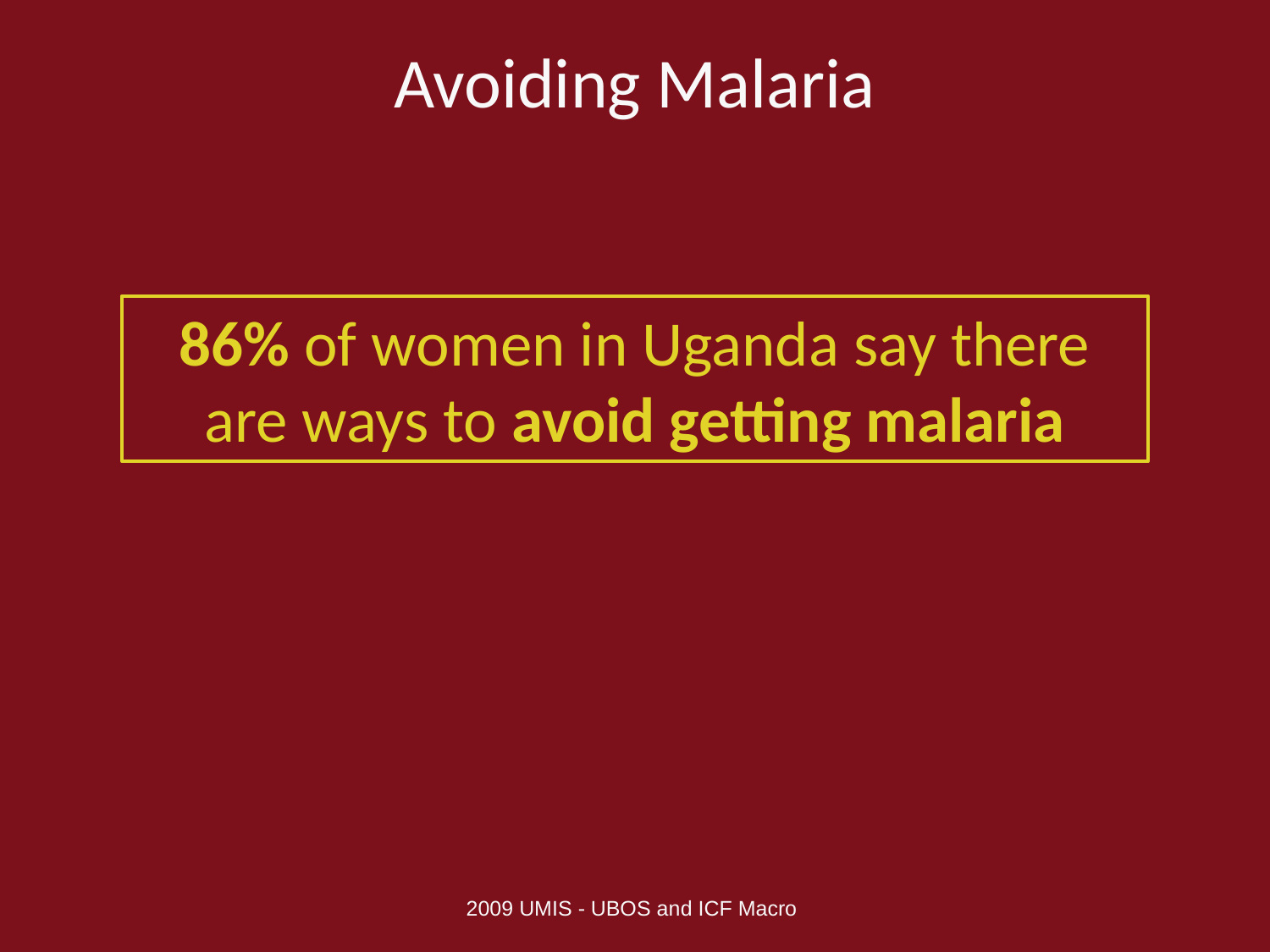

# Avoiding Malaria
86% of women in Uganda say there are ways to avoid getting malaria
2009 UMIS - UBOS and ICF Macro